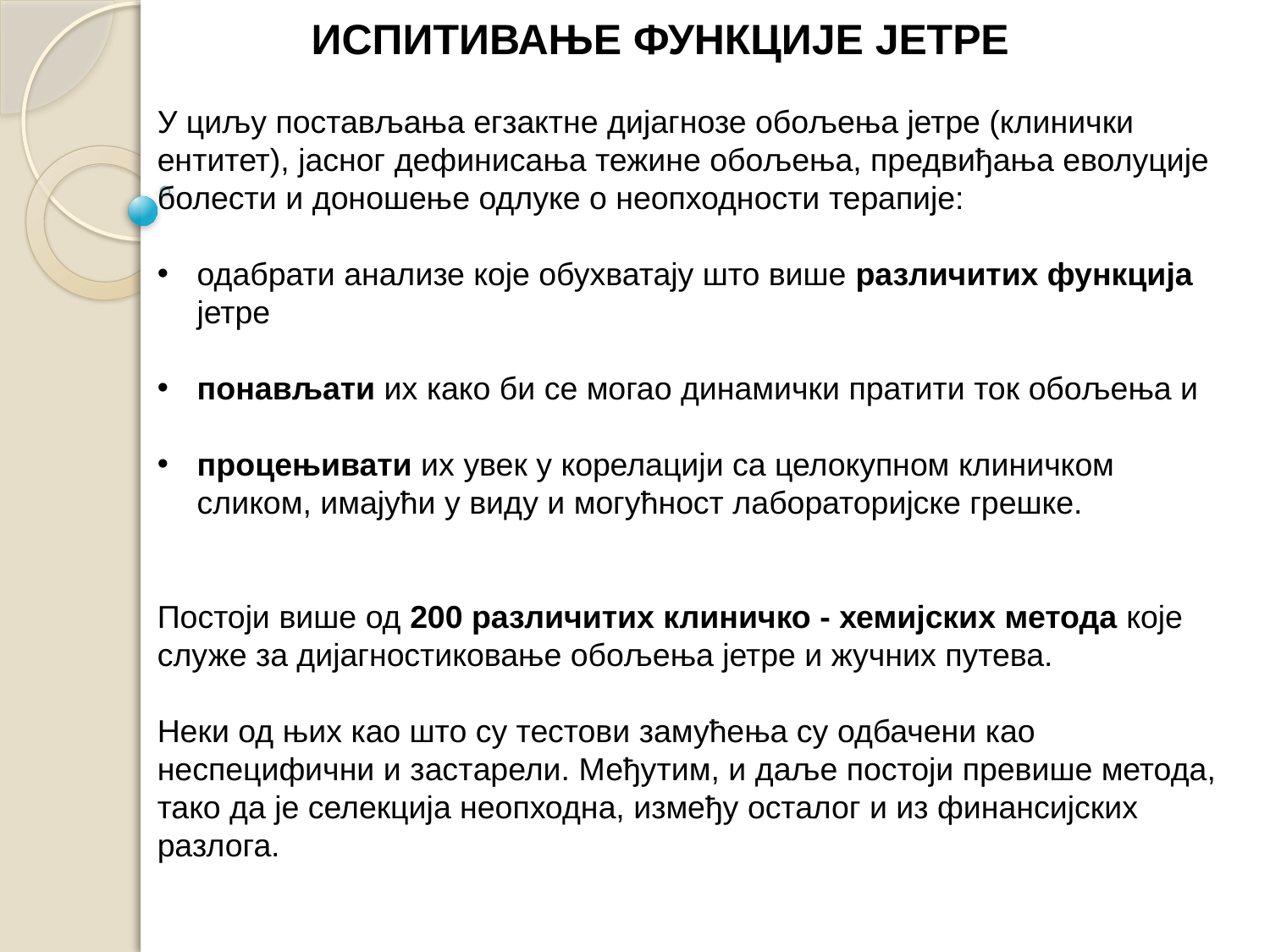

ИСПИТИВАЊЕ ФУНКЦИЈЕ ЈЕТРЕ
У циљу постављања егзактне дијагнозе обољења јетре (клинички ентитет), јасног дефинисања тежине обољења, предвиђања еволуције болести и доношење одлуке о неопходности терапије:

одабрати анализе које обухватају што више различитих функција јетре

понављати их како би се могао динамички пратити ток обољења и

процењивати их увек у корелацији са целокупном клиничком  сликом, имајући у виду и могућност лабораторијске грешке.

Постоји више од 200 различитих клиничко - хемијских метода које служе за дијагностиковање обољења јетре и жучних путева.

Неки од њих као што су тестови замућења су одбачени као неспецифични и застарели. Међутим, и даље постоји превише метода, тако да је селекција неопходна, између осталог и из финансијских разлога.